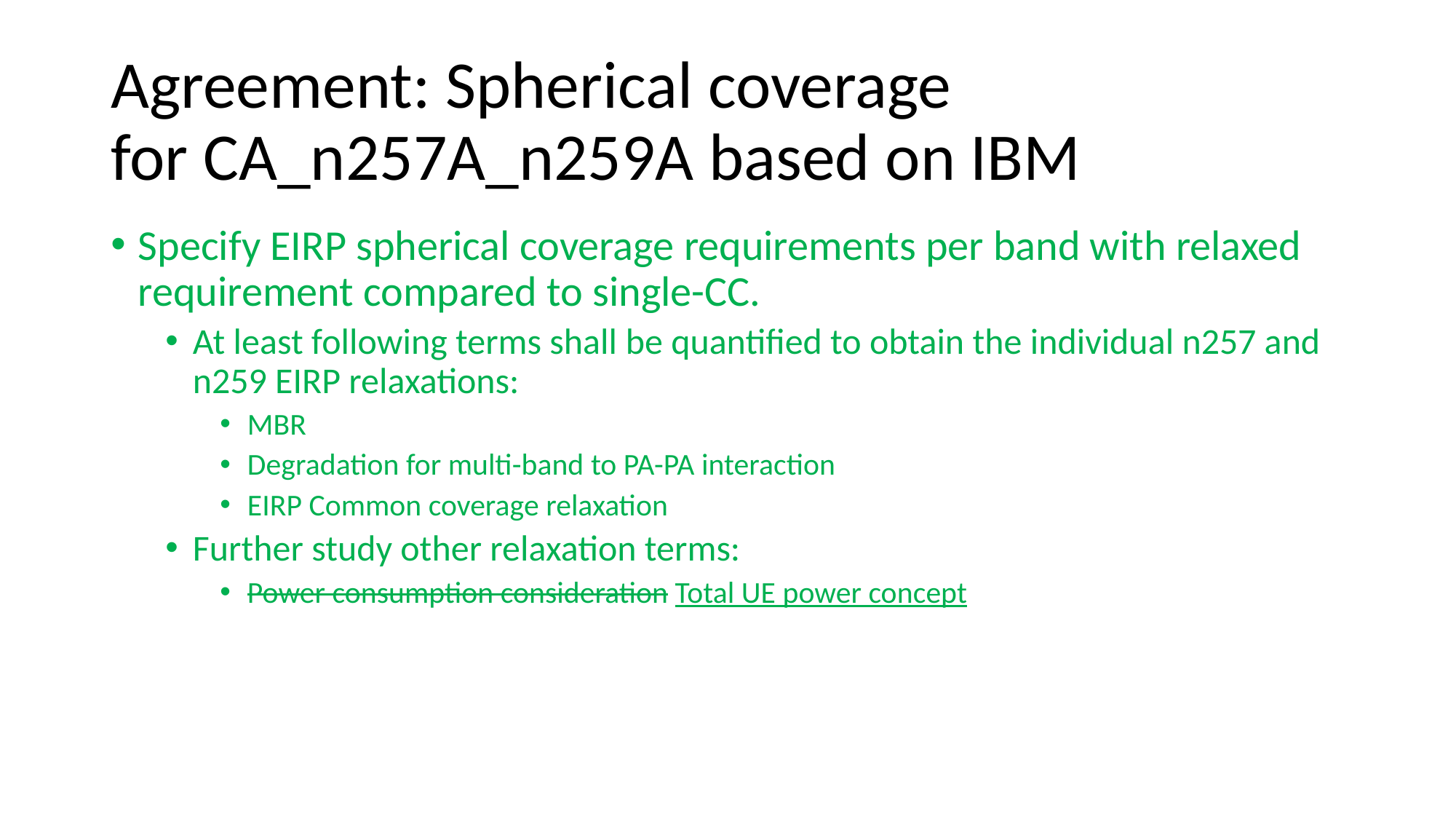

# Agreement: Spherical coverage for CA_n257A_n259A based on IBM
Specify EIRP spherical coverage requirements per band with relaxed requirement compared to single-CC.
At least following terms shall be quantified to obtain the individual n257 and n259 EIRP relaxations:
MBR
Degradation for multi-band to PA-PA interaction
EIRP Common coverage relaxation
Further study other relaxation terms:
Power consumption consideration Total UE power concept